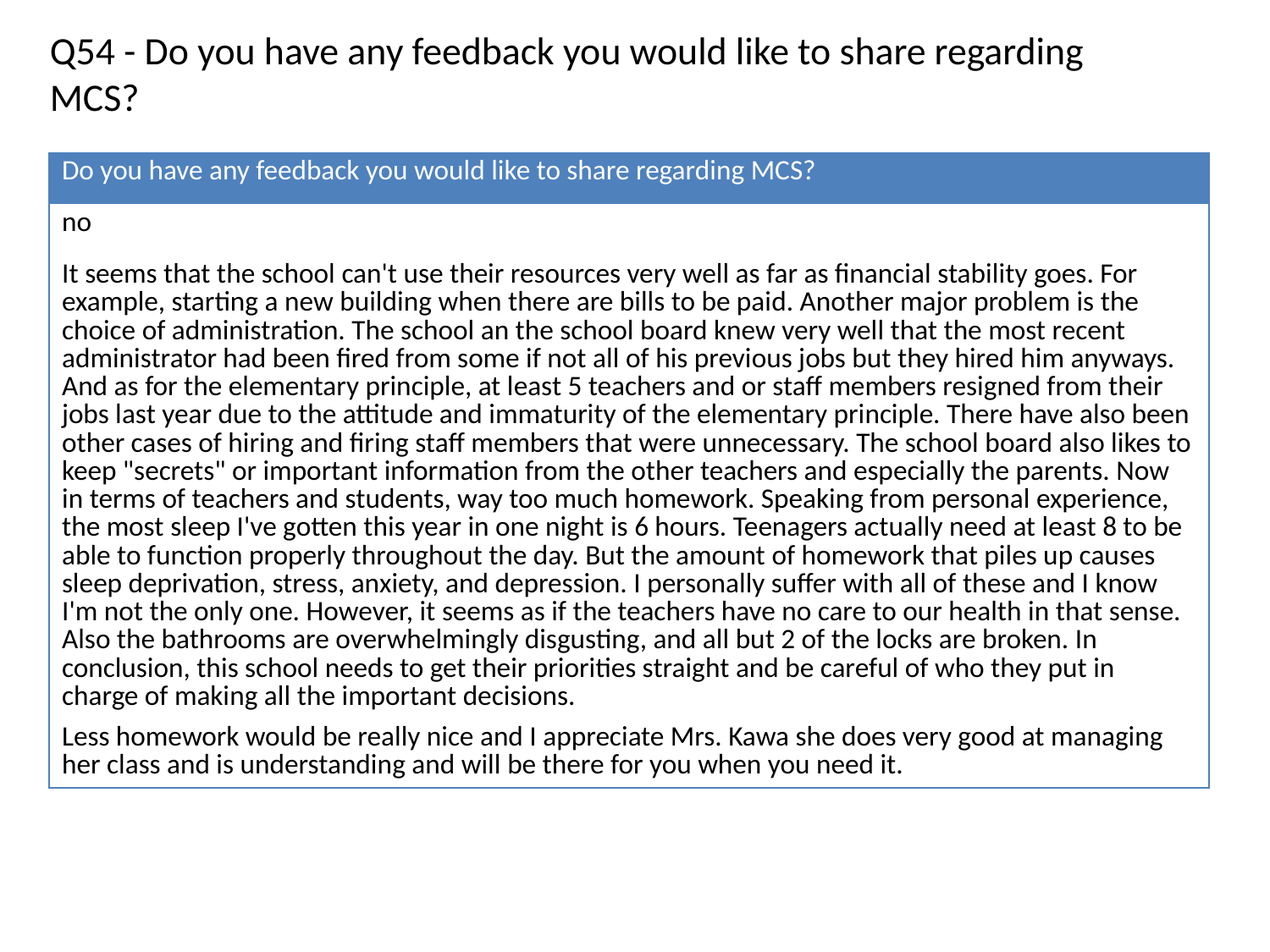

Q54 - Do you have any feedback you would like to share regarding MCS?
| Do you have any feedback you would like to share regarding MCS? |
| --- |
| no |
| It seems that the school can't use their resources very well as far as financial stability goes. For example, starting a new building when there are bills to be paid. Another major problem is the choice of administration. The school an the school board knew very well that the most recent administrator had been fired from some if not all of his previous jobs but they hired him anyways. And as for the elementary principle, at least 5 teachers and or staff members resigned from their jobs last year due to the attitude and immaturity of the elementary principle. There have also been other cases of hiring and firing staff members that were unnecessary. The school board also likes to keep "secrets" or important information from the other teachers and especially the parents. Now in terms of teachers and students, way too much homework. Speaking from personal experience, the most sleep I've gotten this year in one night is 6 hours. Teenagers actually need at least 8 to be able to function properly throughout the day. But the amount of homework that piles up causes sleep deprivation, stress, anxiety, and depression. I personally suffer with all of these and I know I'm not the only one. However, it seems as if the teachers have no care to our health in that sense. Also the bathrooms are overwhelmingly disgusting, and all but 2 of the locks are broken. In conclusion, this school needs to get their priorities straight and be careful of who they put in charge of making all the important decisions. |
| Less homework would be really nice and I appreciate Mrs. Kawa she does very good at managing her class and is understanding and will be there for you when you need it. |